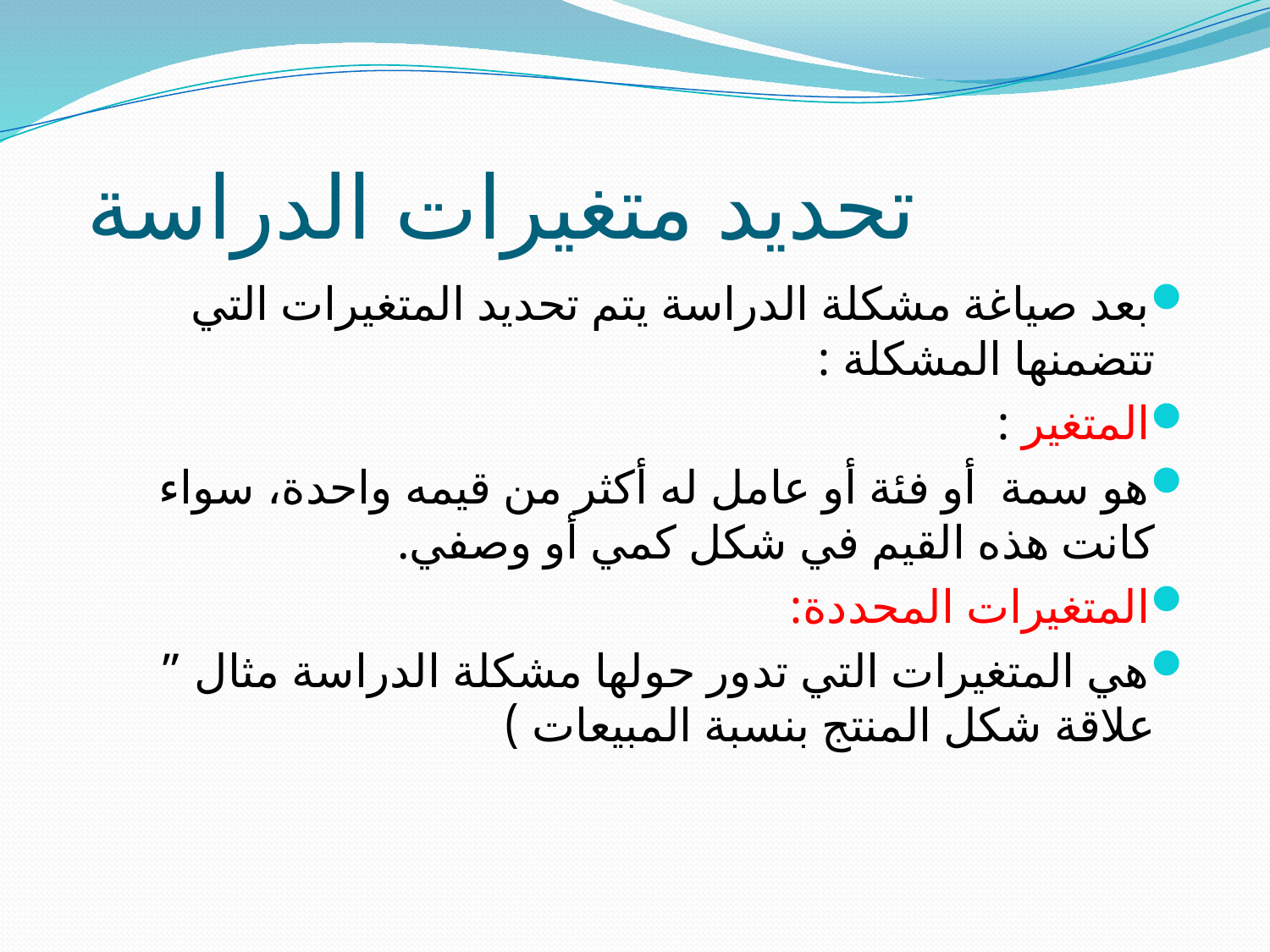

# تحديد متغيرات الدراسة
بعد صياغة مشكلة الدراسة يتم تحديد المتغيرات التي تتضمنها المشكلة :
المتغير :
هو سمة  أو فئة أو عامل له أكثر من قيمه واحدة، سواء كانت هذه القيم في شكل كمي أو وصفي.
المتغيرات المحددة:
هي المتغيرات التي تدور حولها مشكلة الدراسة مثال ” علاقة شكل المنتج بنسبة المبيعات )